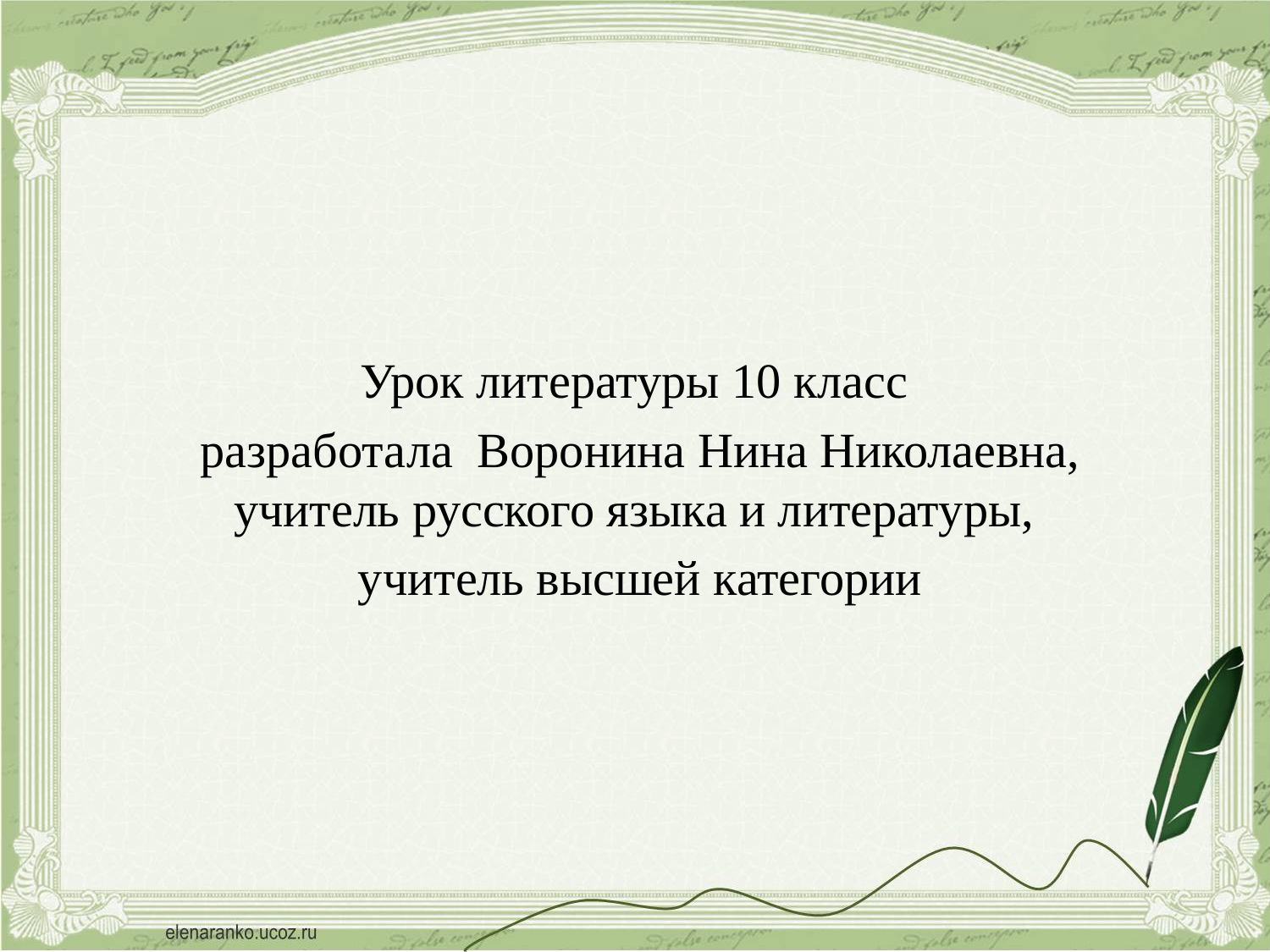

Урок литературы 10 класс
разработала  Воронина Нина Николаевна, учитель русского языка и литературы,
учитель высшей категории
#